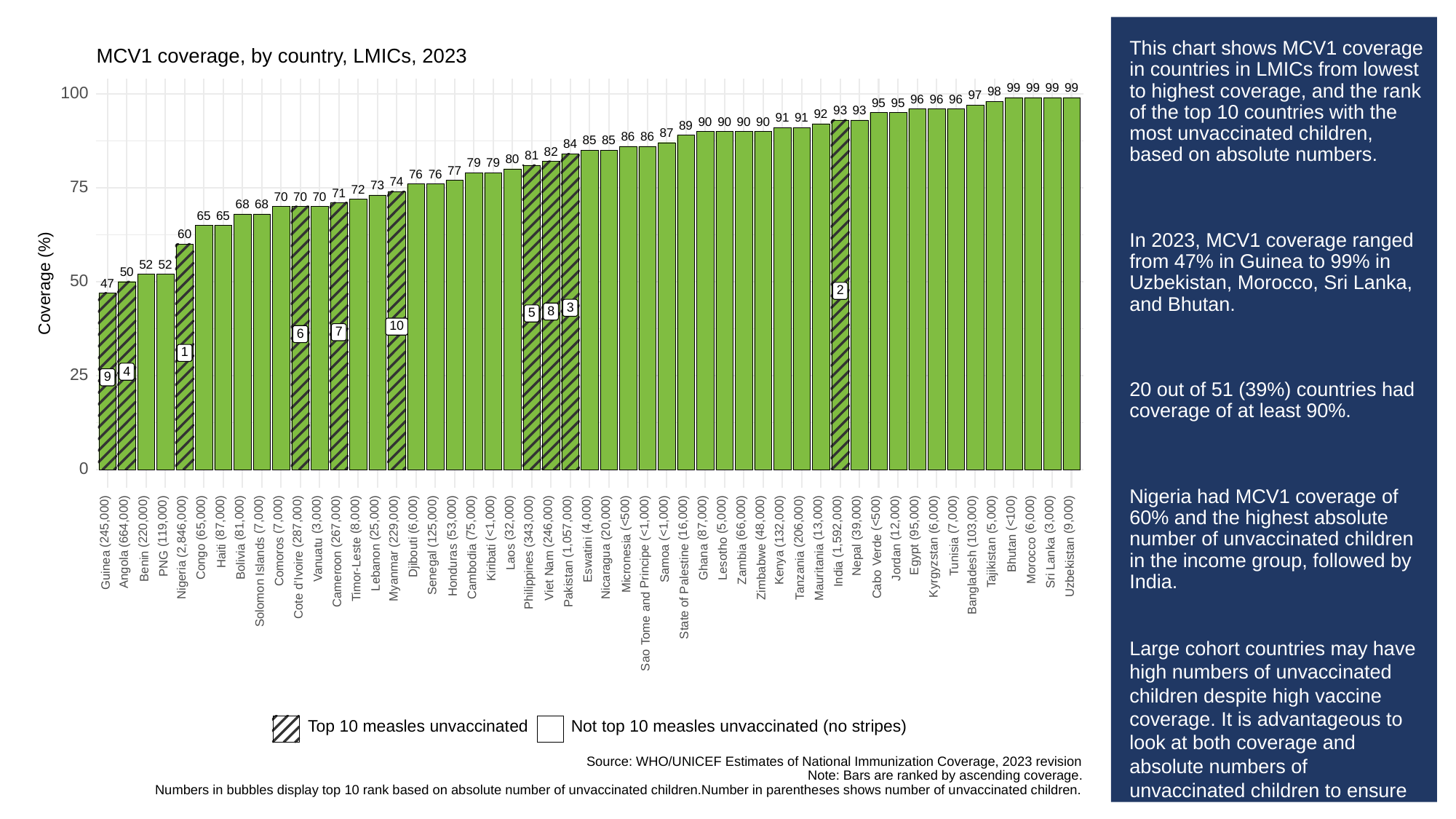

# This chart shows MCV1 coverage in countries in LMICs from lowest to highest coverage, and the rank of the top 10 countries with the most unvaccinated children, based on absolute numbers.

In 2023, MCV1 coverage ranged from 47% in Guinea to 99% in Uzbekistan, Morocco, Sri Lanka, and Bhutan.

20 out of 51 (39%) countries had coverage of at least 90%.

Nigeria had MCV1 coverage of 60% and the highest absolute number of unvaccinated children in the income group, followed by India.

Large cohort countries may have high numbers of unvaccinated children despite high vaccine coverage. It is advantageous to look at both coverage and absolute numbers of unvaccinated children to ensure vulnerable countries with small birth cohorts are not missed.

MCV1 coverage, by country, LMICs, 2023

99
99
99
99
100
98
97

96
96
96

95
95

93
93

92

91
91
90
90
90
90

89

87

86
86

85
85

84

82

81

80
79
79

77

76
76

74

73

75

72

71

70
70
70

68
68

65
65

60

52
52

50

50
Coverage (%)

47

2

3

8
5

10

7

6

1

4

25

9

0

(<500)
(<500)
(<100)
(7,000)
(7,000)
(3,000)
(8,000)
(6,000)
(4,000)
(5,000)
(6,000)
(7,000)
(5,000)
(6,000)
(3,000)
(9,000)
(65,000)
(87,000)
(81,000)
(25,000)
(53,000)
(75,000)
(32,000)
(20,000)
(16,000)
(87,000)
(66,000)
(48,000)
(13,000)
(39,000)
(12,000)
(95,000)
(<1,000)
(<1,000)
(<1,000)
(245,000)
(664,000)
(220,000)
(119,000)
(287,000)
(267,000)
(229,000)
(125,000)
(343,000)
(246,000)
(132,000)
(206,000)
(103,000)
(2,846,000)
(1,057,000)
(1,592,000)
Verde
Bhutan
Lanka
Haiti
Djibouti
Islands
Tunisia
Laos
Egypt
Nepal
Lesotho
Eswatini
Vanuatu
Morocco
Congo
Tajikistan
Comoros
Bolivia
Ghana
Jordan
Kiribati
Samoa
Micronesia
Nam
PNG
Zambia
Principe
Kyrgyzstan
Benin
Kenya
Uzbekistan
Lebanon
Angola
Palestine
Timor-Leste
Guinea
d’Ivoire
Honduras
Nicaragua
Cambodia
Senegal
Zimbabwe
Mauritania
India
Myanmar
Tanzania
Nigeria
Philippines
Cameroon
Sri
Bangladesh
Pakistan
Cabo
Viet
and
of
Solomon
Cote
State
Tome
Sao

Not top 10 measles unvaccinated (no stripes)
Top 10 measles unvaccinated

Source: WHO/UNICEF Estimates of National Immunization Coverage, 2023 revision
Note: Bars are ranked by ascending coverage.
Numbers in bubbles display top 10 rank based on absolute number of unvaccinated children.Number in parentheses shows number of unvaccinated children.